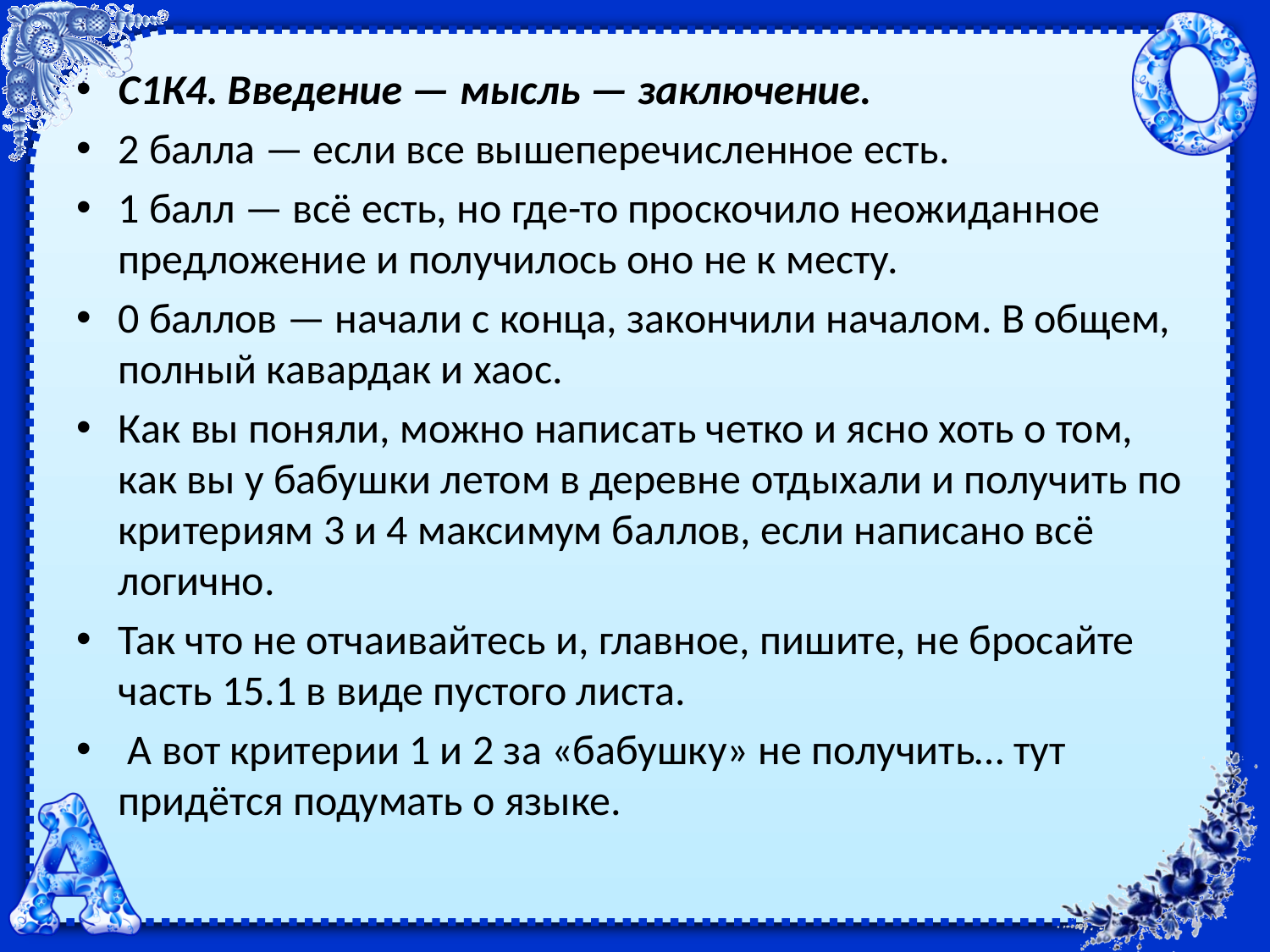

С1К4. Введение — мысль — заключение.
2 балла — если все вышеперечисленное есть.
1 балл — всё есть, но где-то проскочило неожиданное предложение и получилось оно не к месту.
0 баллов — начали с конца, закончили началом. В общем, полный кавардак и хаос.
Как вы поняли, можно написать четко и ясно хоть о том, как вы у бабушки летом в деревне отдыхали и получить по критериям 3 и 4 максимум баллов, если написано всё логично.
Так что не отчаивайтесь и, главное, пишите, не бросайте часть 15.1 в виде пустого листа.
 А вот критерии 1 и 2 за «бабушку» не получить… тут придётся подумать о языке.